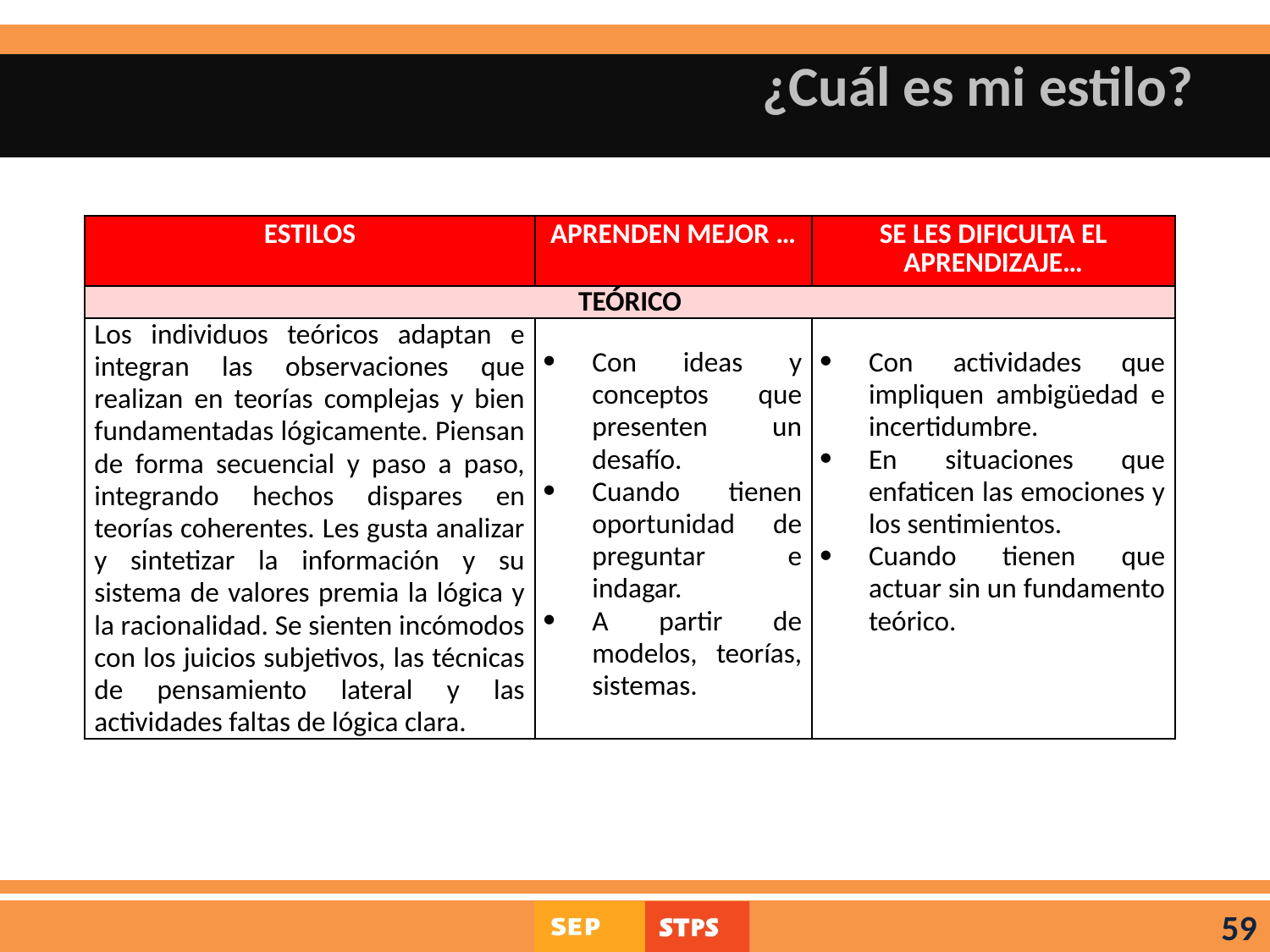

# ¿Cuál es mi estilo?
| ESTILOS | APRENDEN MEJOR … | SE LES DIFICULTA EL APRENDIZAJE… |
| --- | --- | --- |
| TEÓRICO |  |  |
| Los individuos teóricos adaptan e integran las observaciones que realizan en teorías complejas y bien fundamentadas lógicamente. Piensan de forma secuencial y paso a paso, integrando hechos dispares en teorías coherentes. Les gusta analizar y sintetizar la información y su sistema de valores premia la lógica y la racionalidad. Se sienten incómodos con los juicios subjetivos, las técnicas de pensamiento lateral y las actividades faltas de lógica clara. | Con ideas y conceptos que presenten un desafío. Cuando tienen oportunidad de preguntar e indagar. A partir de modelos, teorías, sistemas. | Con actividades que impliquen ambigüedad e incertidumbre. En situaciones que enfaticen las emociones y los sentimientos. Cuando tienen que actuar sin un fundamento teórico. |
59